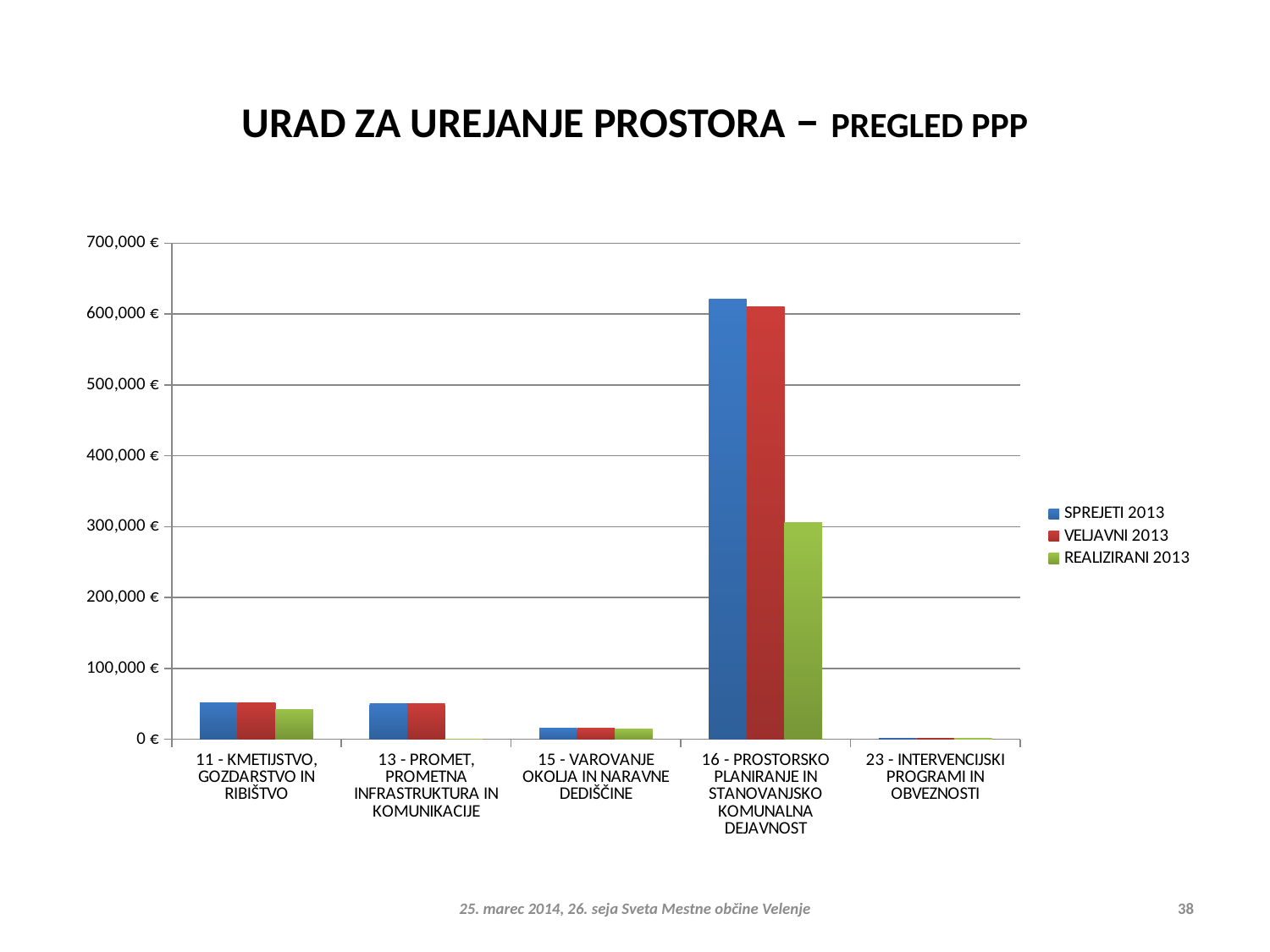

# URAD ZA UREJANJE PROSTORA – PREGLED PPP

### Chart

| Category | SPREJETI 2013 | VELJAVNI 2013 | REALIZIRANI 2013 |
|---|---|---|---|
| 11 - KMETIJSTVO, GOZDARSTVO IN RIBIŠTVO | 51324.0 | 51324.0 | 42361.0 |
| 13 - PROMET, PROMETNA INFRASTRUKTURA IN KOMUNIKACIJE | 50000.0 | 50000.0 | 0.0 |
| 15 - VAROVANJE OKOLJA IN NARAVNE DEDIŠČINE | 15650.0 | 15650.0 | 14816.0 |
| 16 - PROSTORSKO PLANIRANJE IN STANOVANJSKO KOMUNALNA DEJAVNOST | 620668.0 | 610446.0 | 306164.0 |
| 23 - INTERVENCIJSKI PROGRAMI IN OBVEZNOSTI | 1700.0 | 1700.0 | 1009.0 |
25. marec 2014, 26. seja Sveta Mestne občine Velenje
38